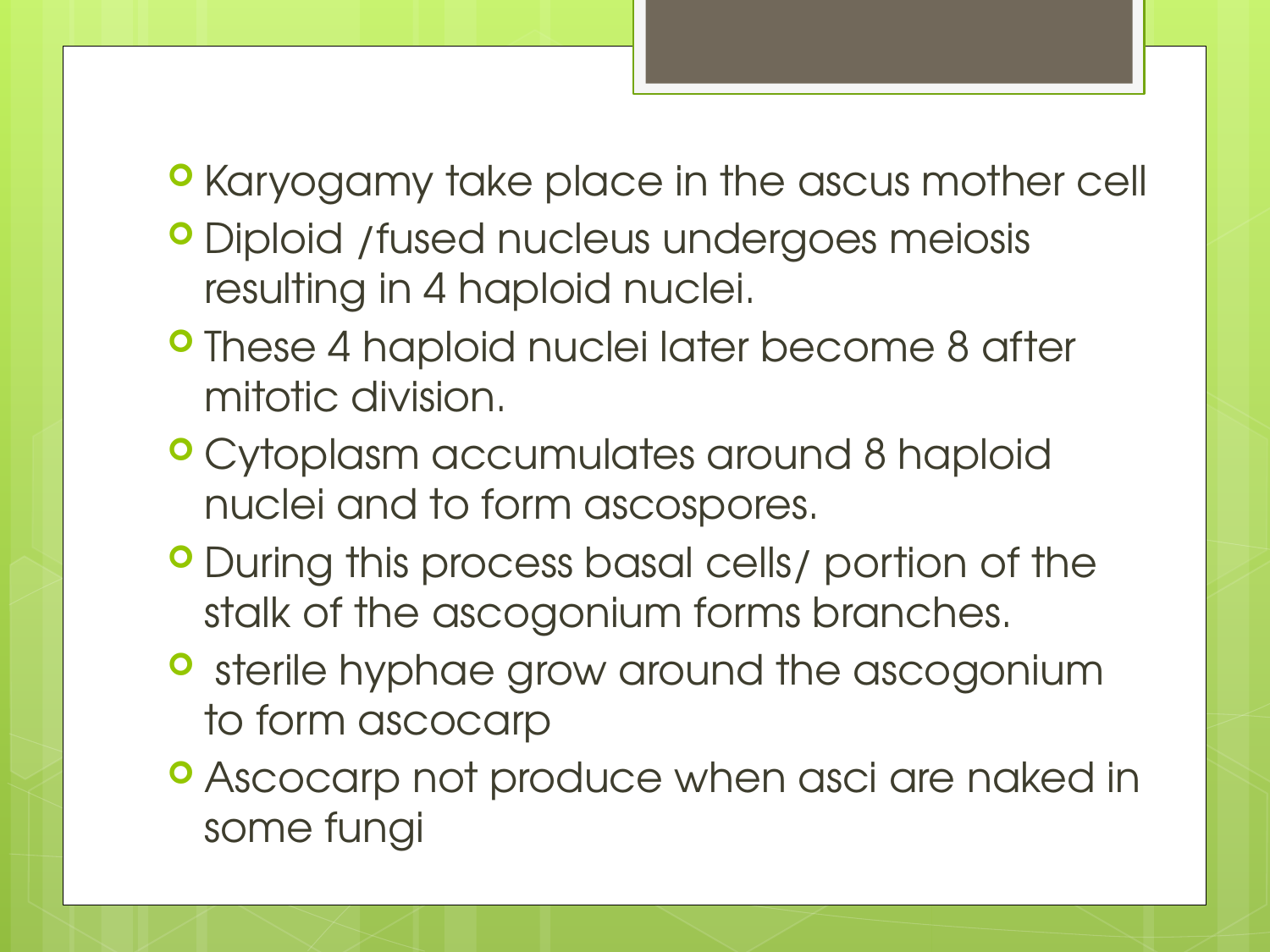

#
Karyogamy take place in the ascus mother cell
Diploid /fused nucleus undergoes meiosis resulting in 4 haploid nuclei.
These 4 haploid nuclei later become 8 after mitotic division.
Cytoplasm accumulates around 8 haploid nuclei and to form ascospores.
During this process basal cells/ portion of the stalk of the ascogonium forms branches.
 sterile hyphae grow around the ascogonium to form ascocarp
Ascocarp not produce when asci are naked in some fungi